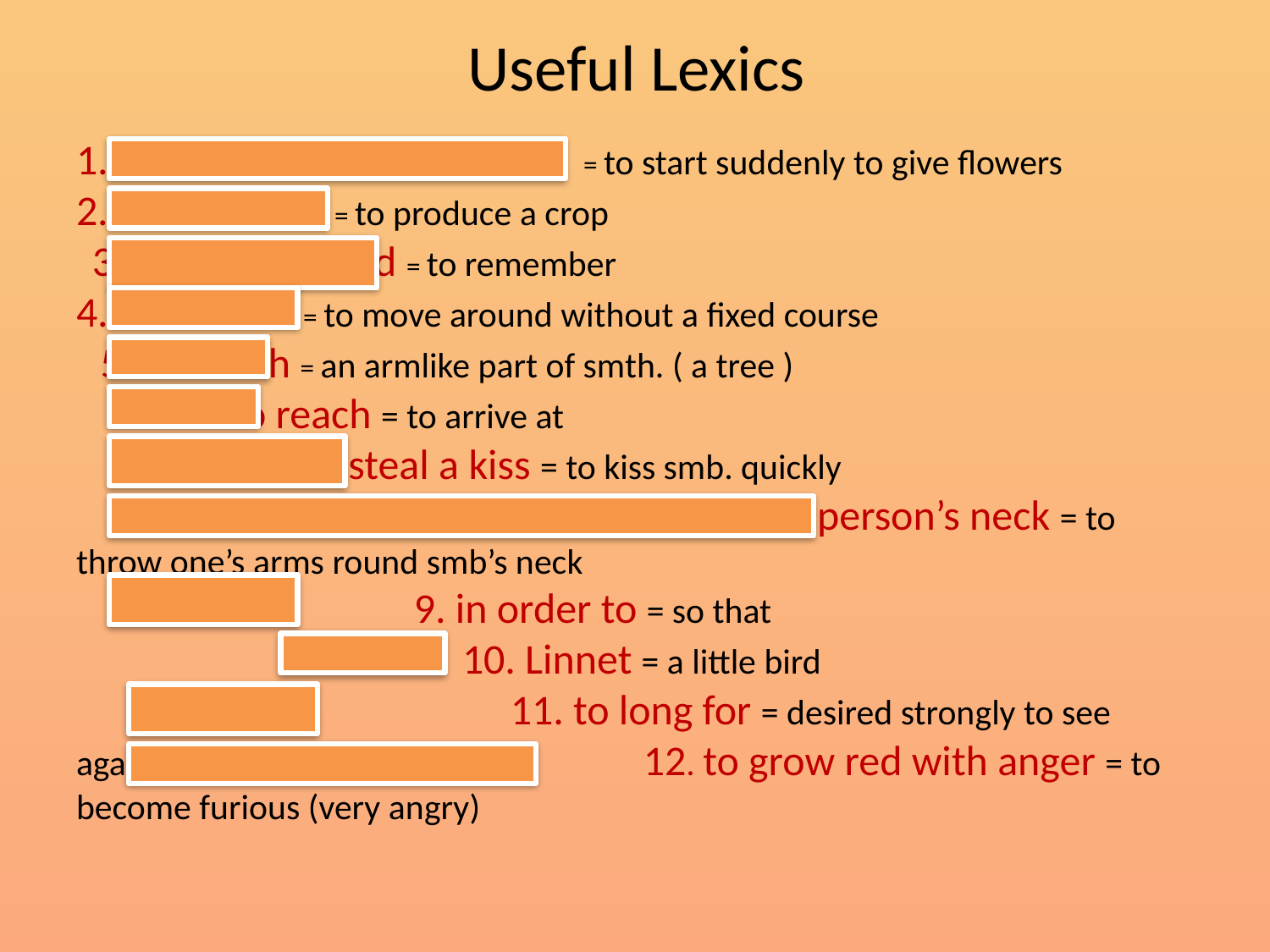

# Useful Lexics
1.to break out into blossoms  = to start suddenly to give flowers                 2. to bear fruit = to produce a crop                                                                           3. to bear in mind = to remember                                                                       4. to wander = to move around without a fixed course                                           5. a branch = an armlike part of smth. ( a tree )                                                                6. to reach = to arrive at                                                                                                      7. to steal a kiss = to kiss smb. quickly                                                                         8. to fling one’s arms round a person’s neck = to throw one’s arms round smb’s neck                                                                                                                      9. in order to = so that                                                                                                     10. Linnet = a little bird                                                                                                     11. to long for = desired strongly to see again                                                             12. to grow red with anger = to become furious (very angry)